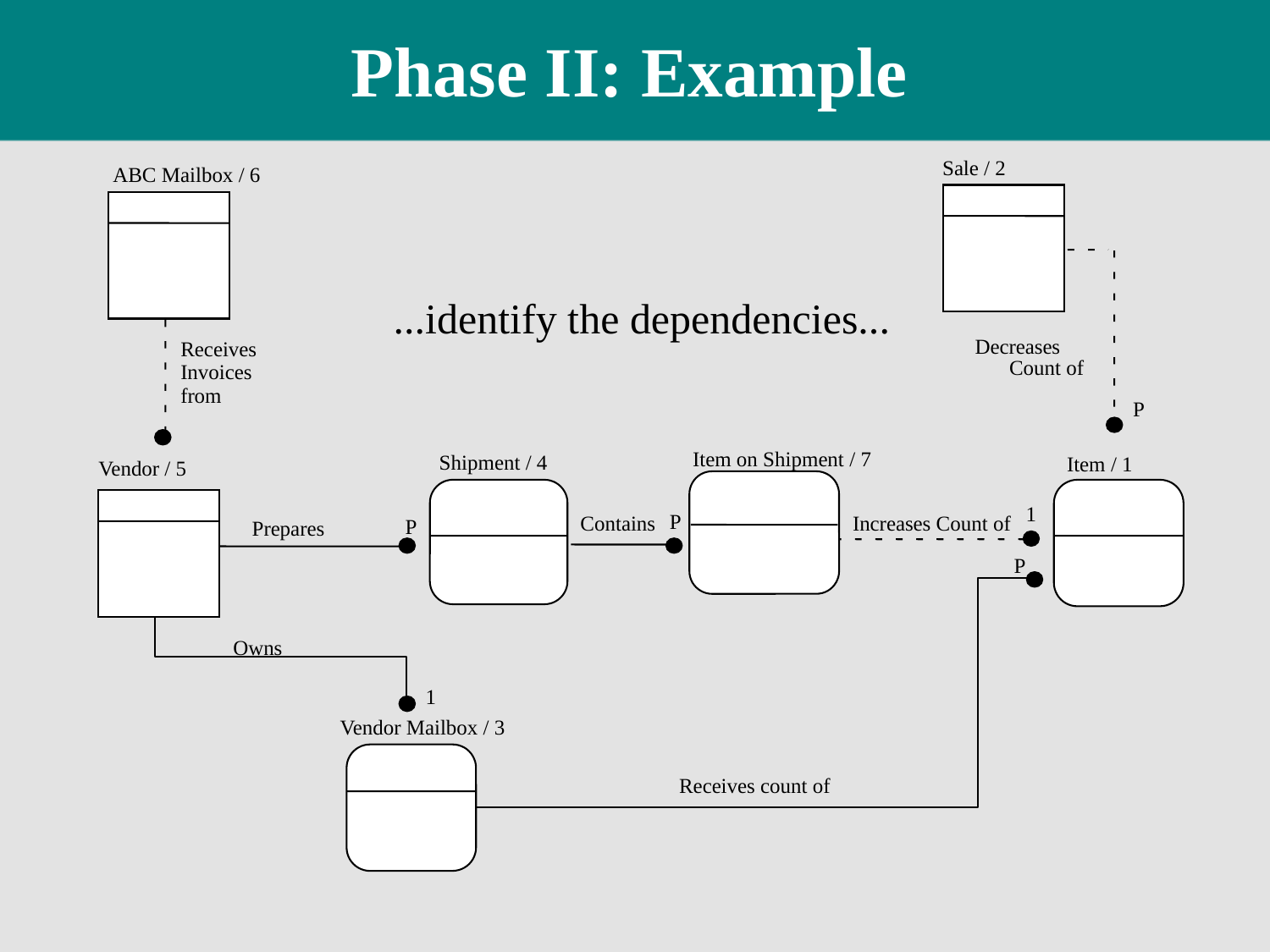

# Phase II: Example
Sale / 2
ABC Mailbox / 6

Decreases
Receives

Count of
Invoices

from

P

Item on Shipment / 7
Shipment / 4
Item / 1
Vendor / 5

1
P
Contains
Increases Count of
P
Prepares

P

Owns
1

Vendor Mailbox / 3

Receives count of

...identify the dependencies...